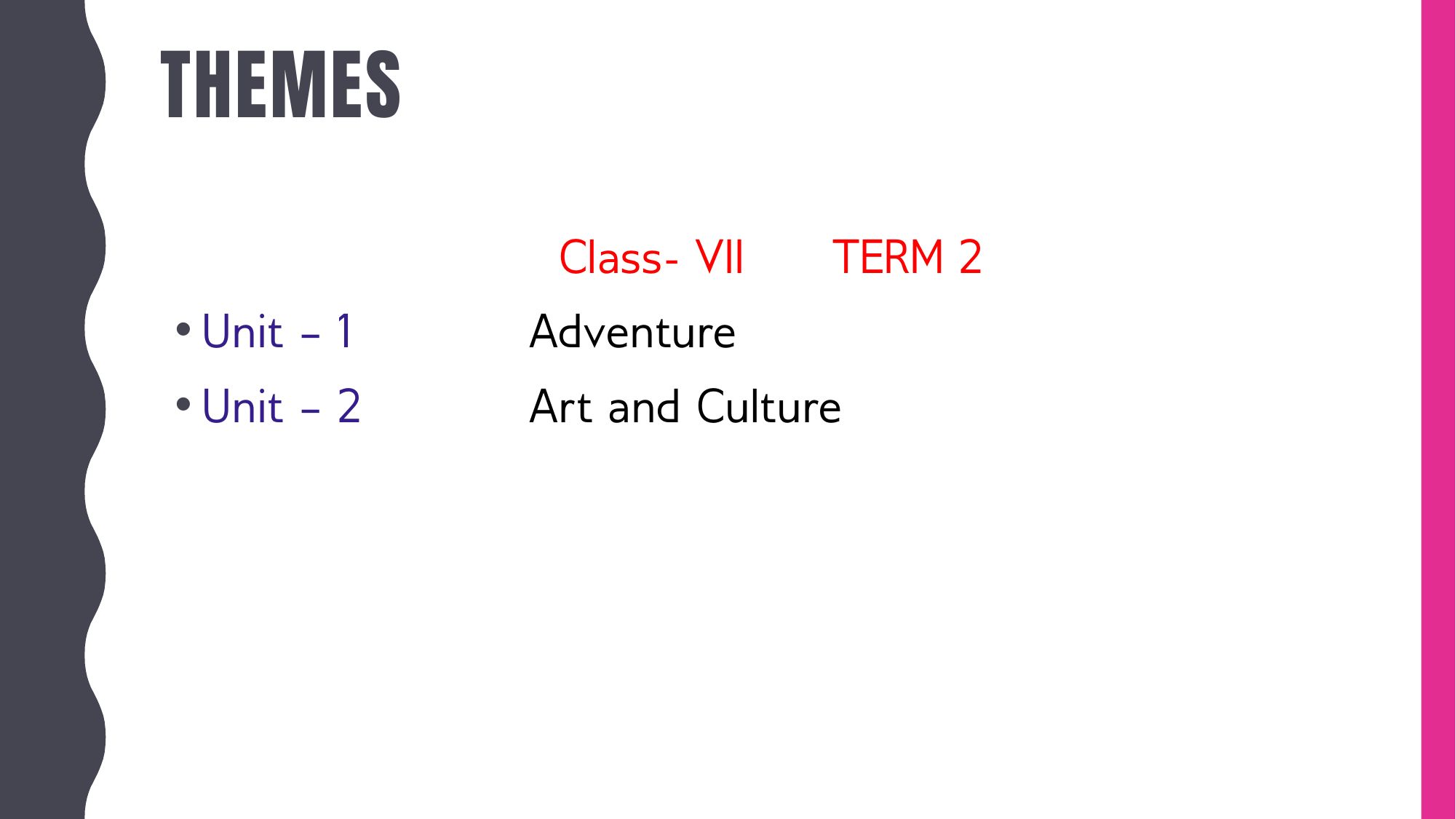

# themes

Class- VII      TERM 2
Unit – 1		Adventure
Unit – 2		Art and Culture